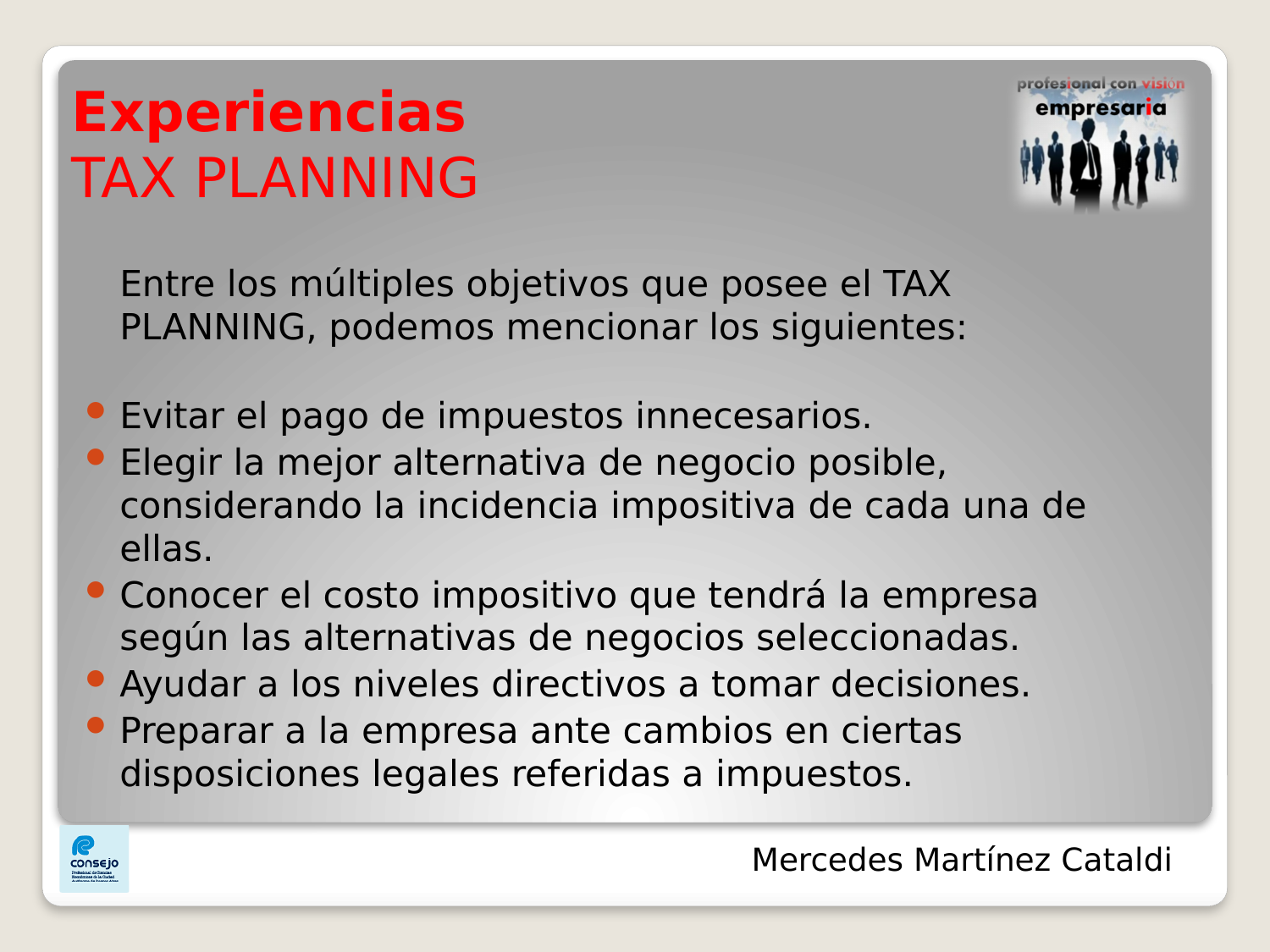

# Experiencias TAX PLANNING
	Entre los múltiples objetivos que posee el TAX PLANNING, podemos mencionar los siguientes:
Evitar el pago de impuestos innecesarios.
Elegir la mejor alternativa de negocio posible, considerando la incidencia impositiva de cada una de ellas.
Conocer el costo impositivo que tendrá la empresa según las alternativas de negocios seleccionadas.
Ayudar a los niveles directivos a tomar decisiones.
Preparar a la empresa ante cambios en ciertas disposiciones legales referidas a impuestos.

Mercedes Martínez Cataldi